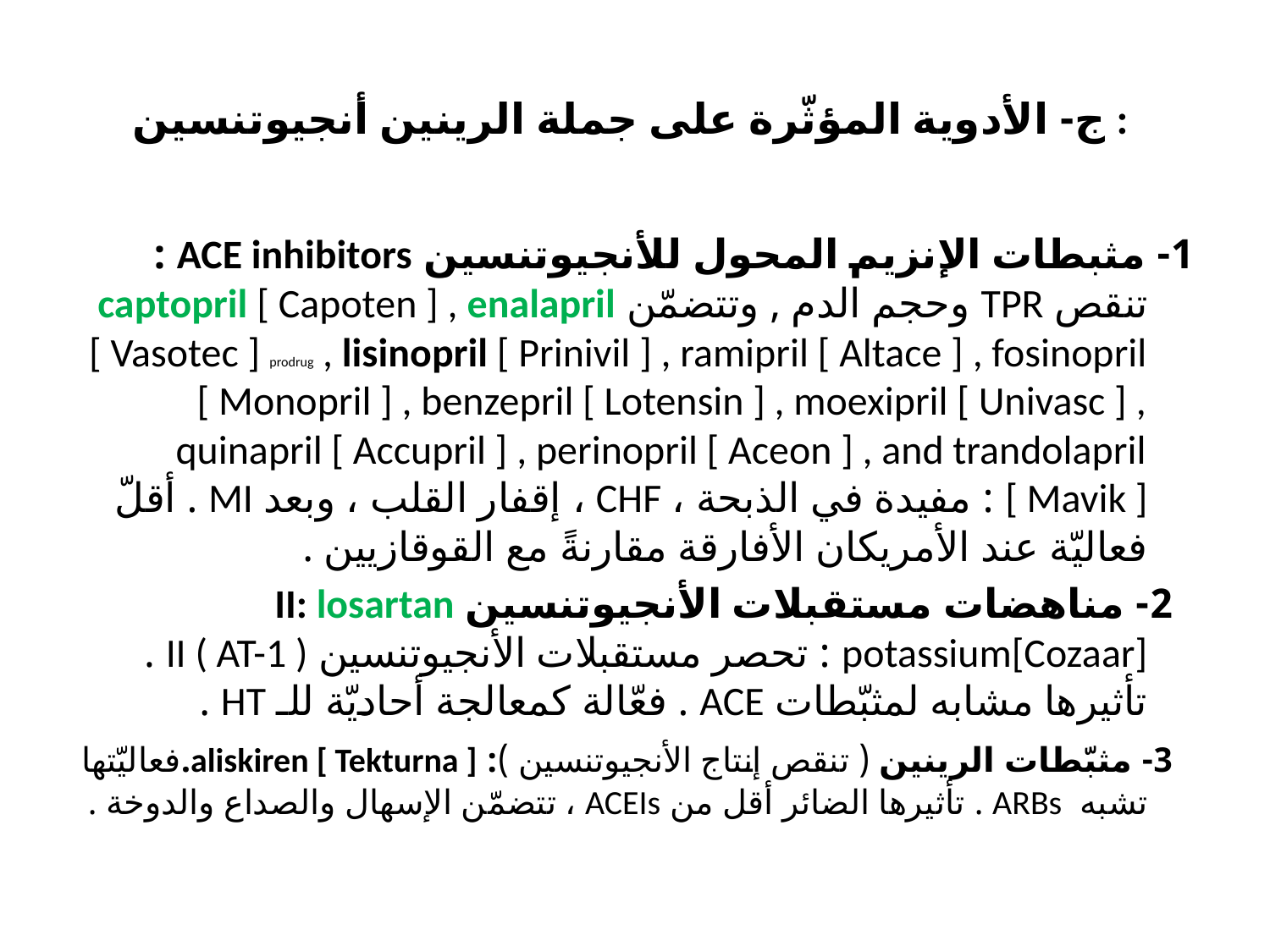

# ج- الأدوية المؤثّرة على جملة الرينين أنجيوتنسين :
1- مثبطات الإنزيم المحول للأنجيوتنسين ACE inhibitors : تنقص TPR وحجم الدم , وتتضمّن captopril [ Capoten ] , enalapril [ Vasotec ] prodrug , lisinopril [ Prinivil ] , ramipril [ Altace ] , fosinopril [ Monopril ] , benzepril [ Lotensin ] , moexipril [ Univasc ] , quinapril [ Accupril ] , perinopril [ Aceon ] , and trandolapril [ Mavik ] : مفيدة في الذبحة ، CHF ، إقفار القلب ، وبعد MI . أقلّ فعاليّة عند الأمريكان الأفارقة مقارنةً مع القوقازيين .
  2- مناهضات مستقبلات الأنجيوتنسين II: losartan potassium[Cozaar] : تحصر مستقبلات الأنجيوتنسين II ( AT-1 ) . تأثيرها مشابه لمثبّطات ACE . فعّالة كمعالجة أحاديّة للـ HT .
  3- مثبّطات الرينين ( تنقص إنتاج الأنجيوتنسين ): aliskiren [ Tekturna ].فعاليّتها تشبه  ARBs . تأثيرها الضائر أقل من ACEIs ، تتضمّن الإسهال والصداع والدوخة .